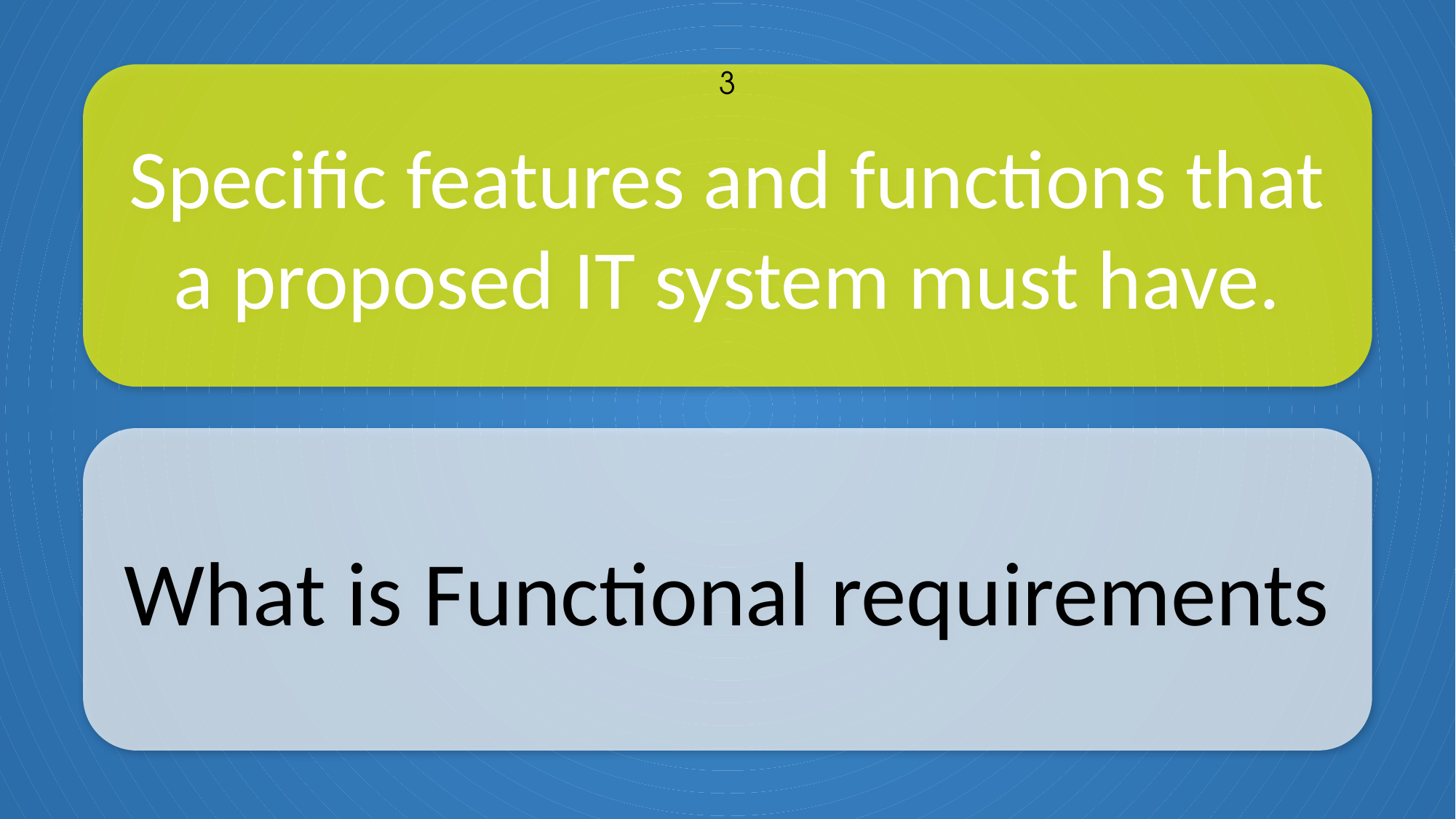

Specific features and functions that a proposed IT system must have.
3
What is Functional requirements